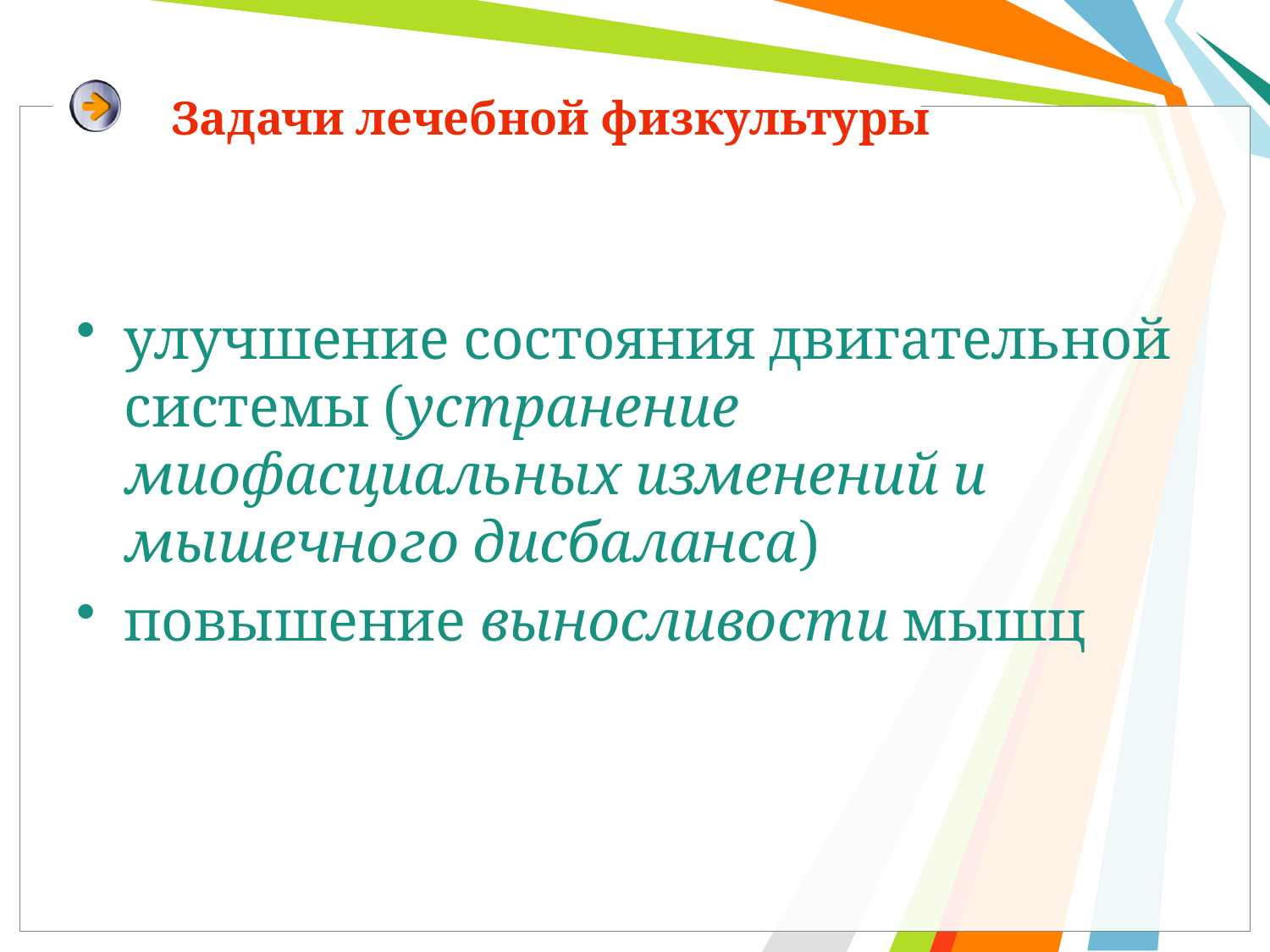

# Задачи лечебной физкультуры
улучшение состояния двигательной системы (устранение миофасциальных изменений и мышечного дисбаланса)
повышение выносливости мышц